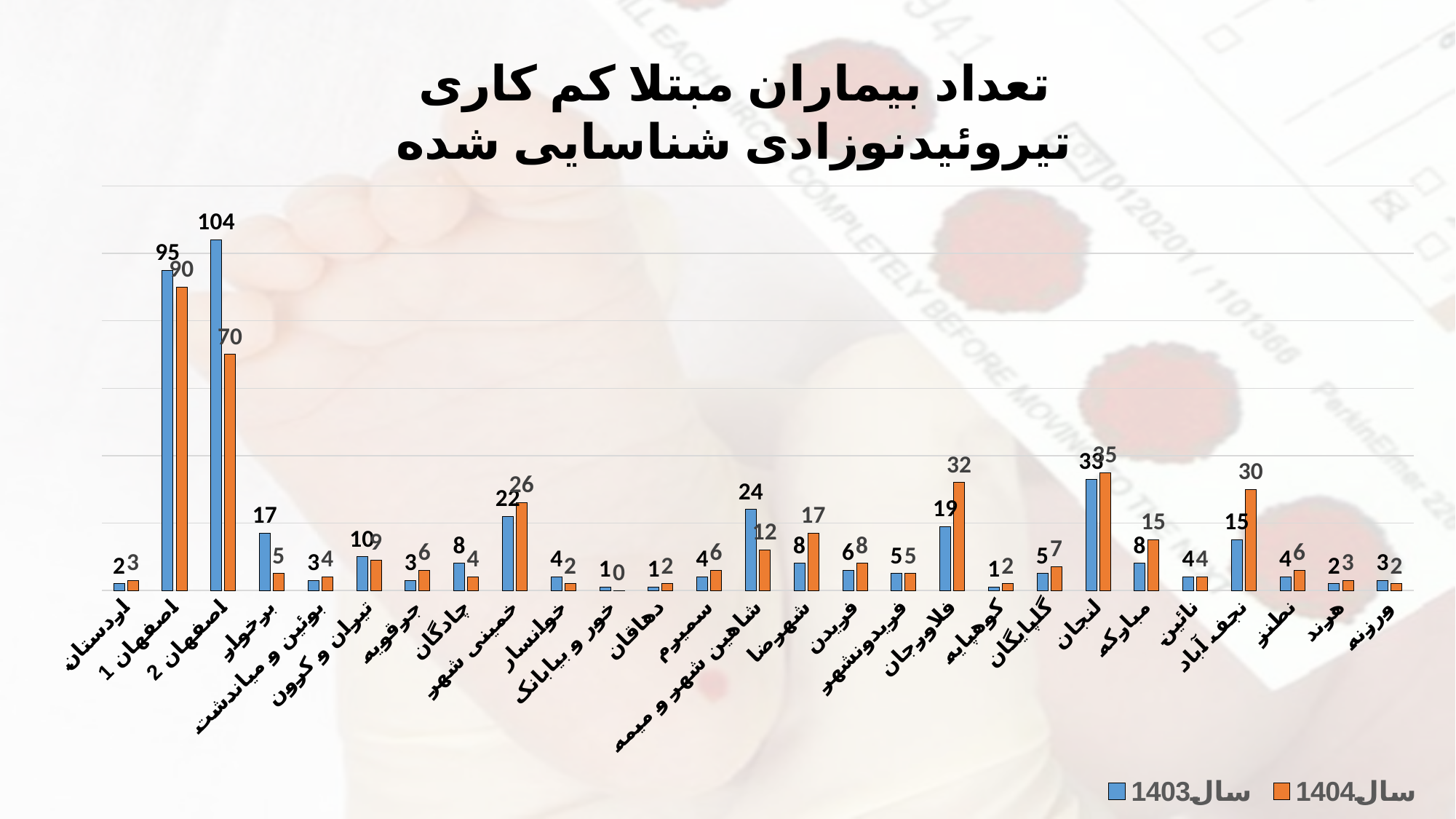

تعداد بیماران مبتلا کم کاری تیروئیدنوزادی شناسایی شده

### Chart

| Category | سال1403 | سال1404 |
|---|---|---|
| اردستان | 2.0 | 3.0 |
| اصفهان 1 | 95.0 | 90.0 |
| اصفهان 2 | 104.0 | 70.0 |
| برخوار | 17.0 | 5.0 |
| بوئین و میاندشت | 3.0 | 4.0 |
| تیران و کرون | 10.0 | 9.0 |
| جرقویه | 3.0 | 6.0 |
| چادگان | 8.0 | 4.0 |
| خمینی شهر | 22.0 | 26.0 |
| خوانسار | 4.0 | 2.0 |
| خور و بیابانک | 1.0 | 0.0 |
| دهاقان | 1.0 | 2.0 |
| سمیرم | 4.0 | 6.0 |
| شاهین شهر و میمه | 24.0 | 12.0 |
| شهرضا | 8.0 | 17.0 |
| فریدن | 6.0 | 8.0 |
| فریدونشهر | 5.0 | 5.0 |
| فلاورجان | 19.0 | 32.0 |
| کوهپایه | 1.0 | 2.0 |
| گلپایگان | 5.0 | 7.0 |
| لنجان | 33.0 | 35.0 |
| مبارکه | 8.0 | 15.0 |
| نائین | 4.0 | 4.0 |
| نجف آباد | 15.0 | 30.0 |
| نطنز | 4.0 | 6.0 |
| هرند | 2.0 | 3.0 |
| ورزنه | 3.0 | 2.0 |